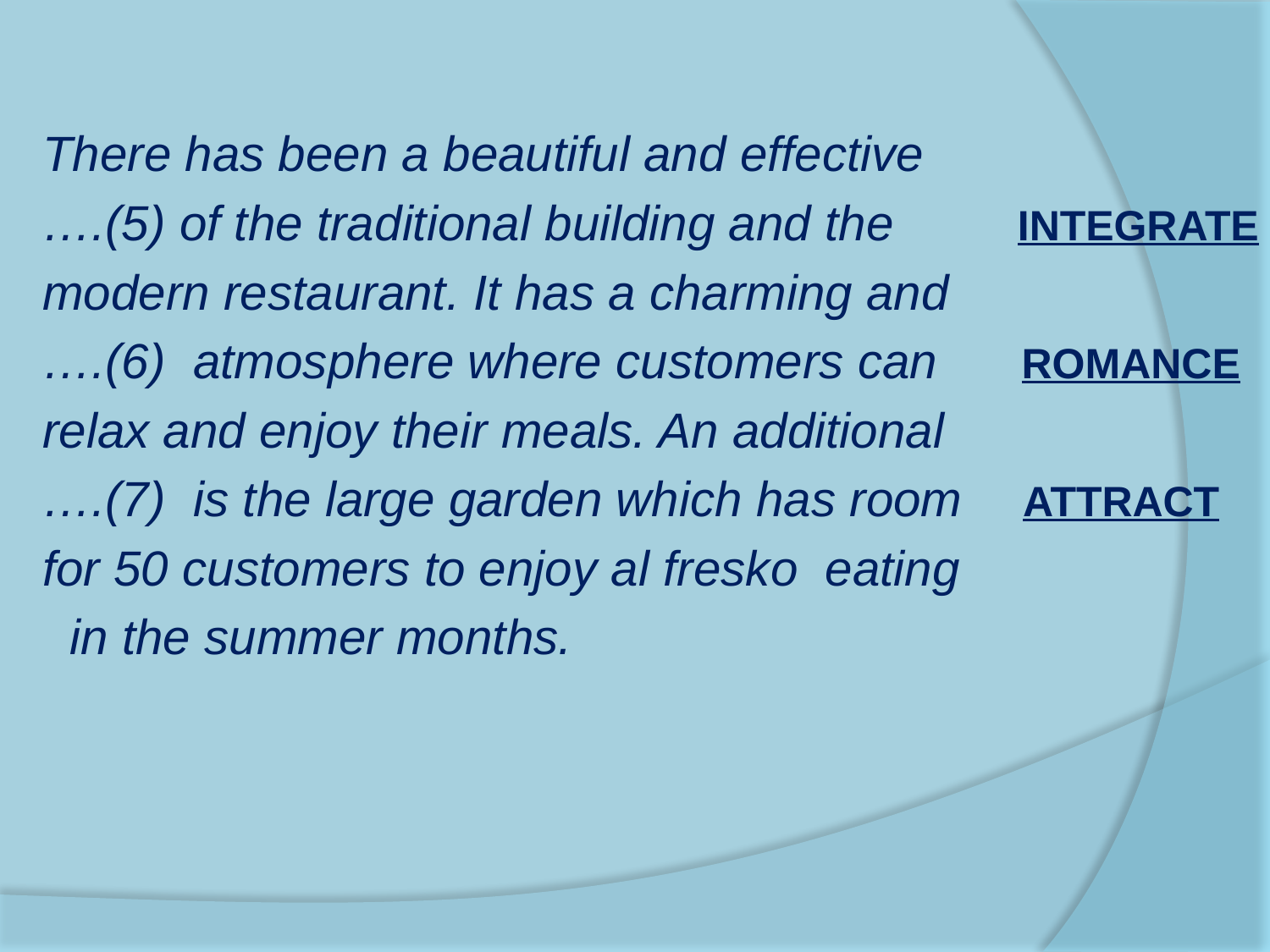

There has been a beautiful and effective
….(5) of the traditional building and the          INTEGRATE
modern restaurant. It has a charming and
….(6)  atmosphere where customers can       ROMANCE
relax and enjoy their meals. An additional
….(7)  is the large garden which has room     ATTRACT
for 50 customers to enjoy al fresko  eating
  in the summer months.